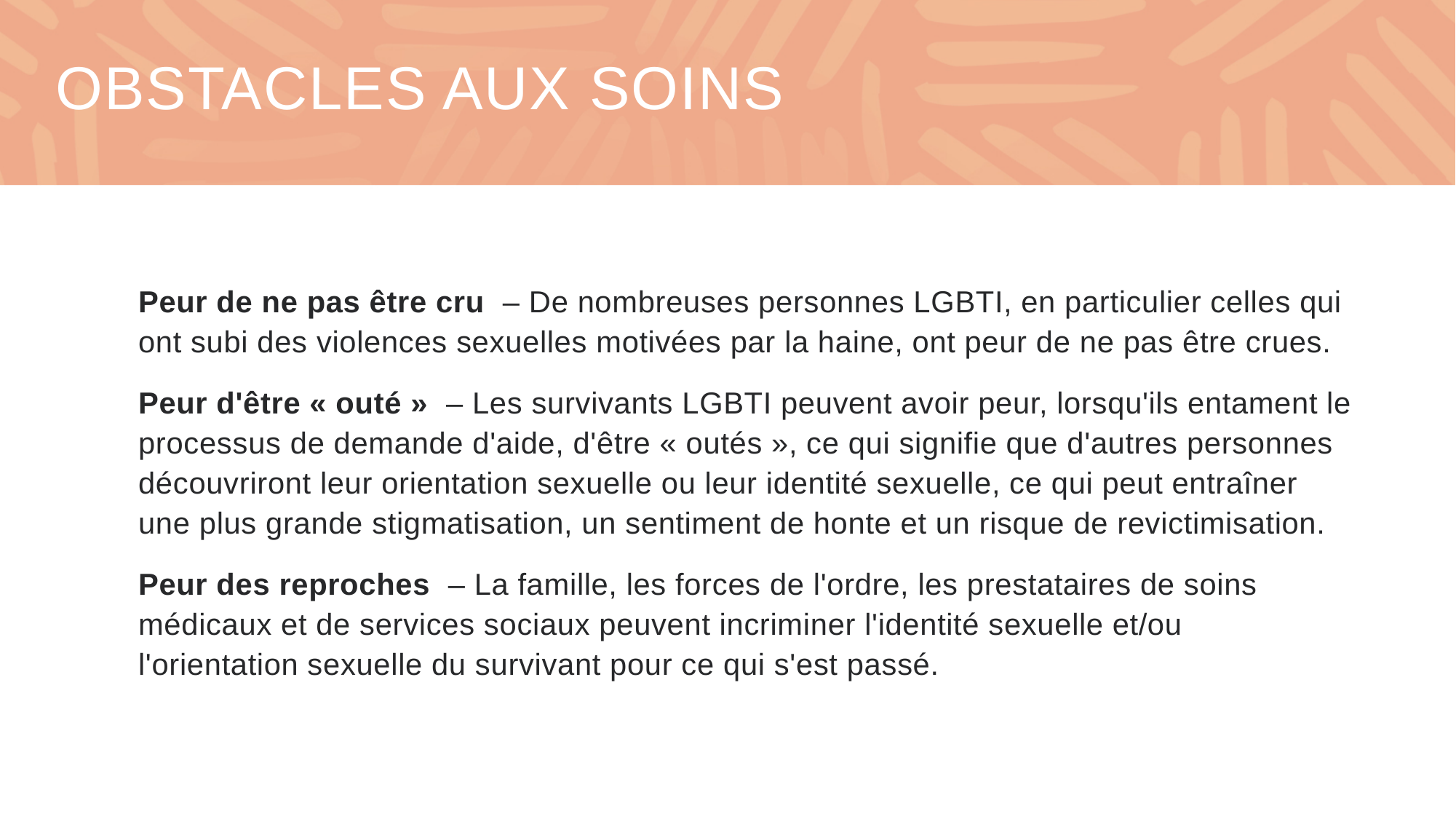

# Obstacles aux soins
Peur de ne pas être cru  – De nombreuses personnes LGBTI, en particulier celles qui ont subi des violences sexuelles motivées par la haine, ont peur de ne pas être crues.
Peur d'être « outé »  – Les survivants LGBTI peuvent avoir peur, lorsqu'ils entament le processus de demande d'aide, d'être « outés », ce qui signifie que d'autres personnes découvriront leur orientation sexuelle ou leur identité sexuelle, ce qui peut entraîner une plus grande stigmatisation, un sentiment de honte et un risque de revictimisation.
Peur des reproches  – La famille, les forces de l'ordre, les prestataires de soins médicaux et de services sociaux peuvent incriminer l'identité sexuelle et/ou l'orientation sexuelle du survivant pour ce qui s'est passé.